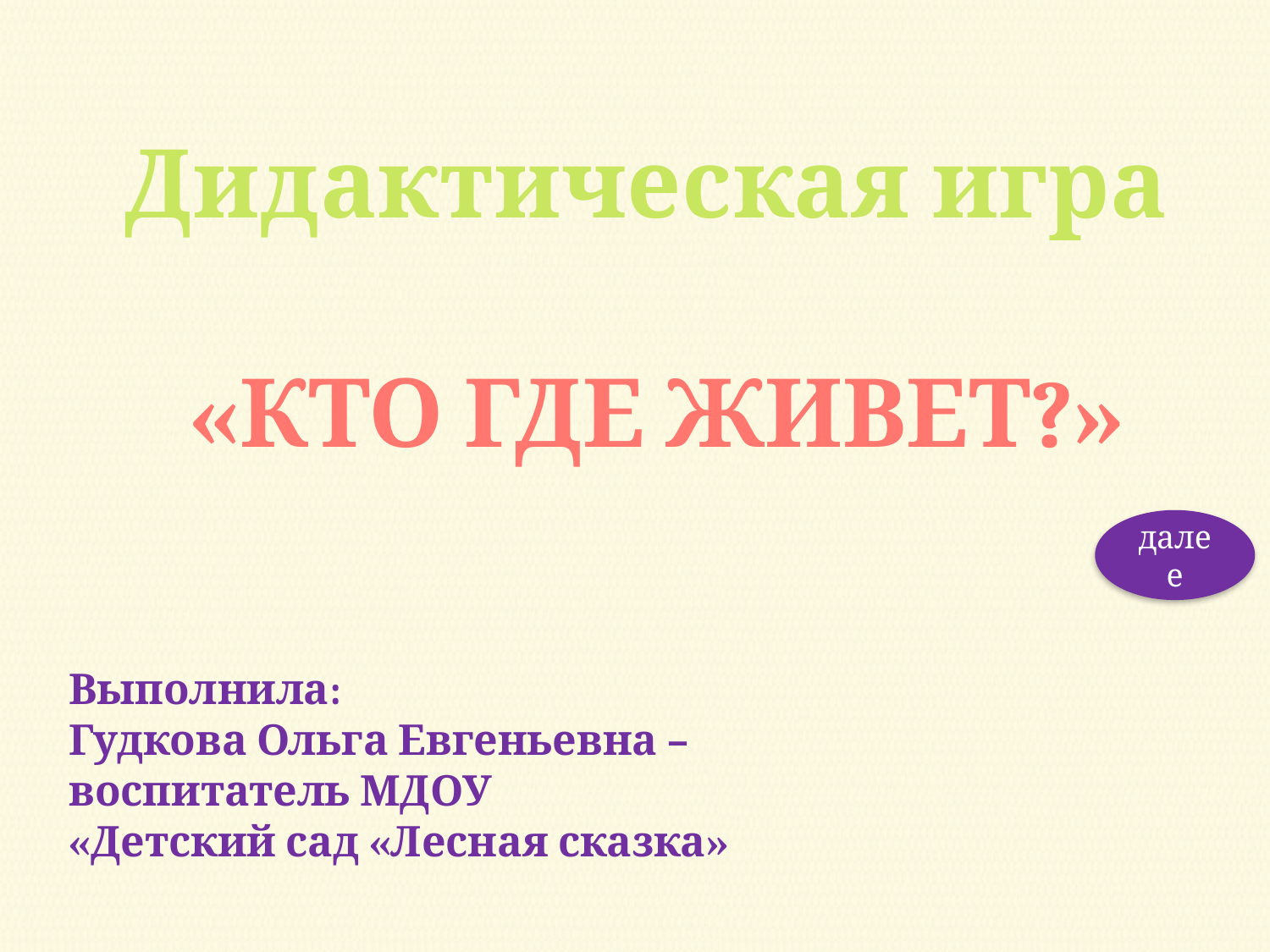

Дидактическая игра
«Кто где живет?»
далее
Выполнила:
Гудкова Ольга Евгеньевна –
воспитатель МДОУ
«Детский сад «Лесная сказка»